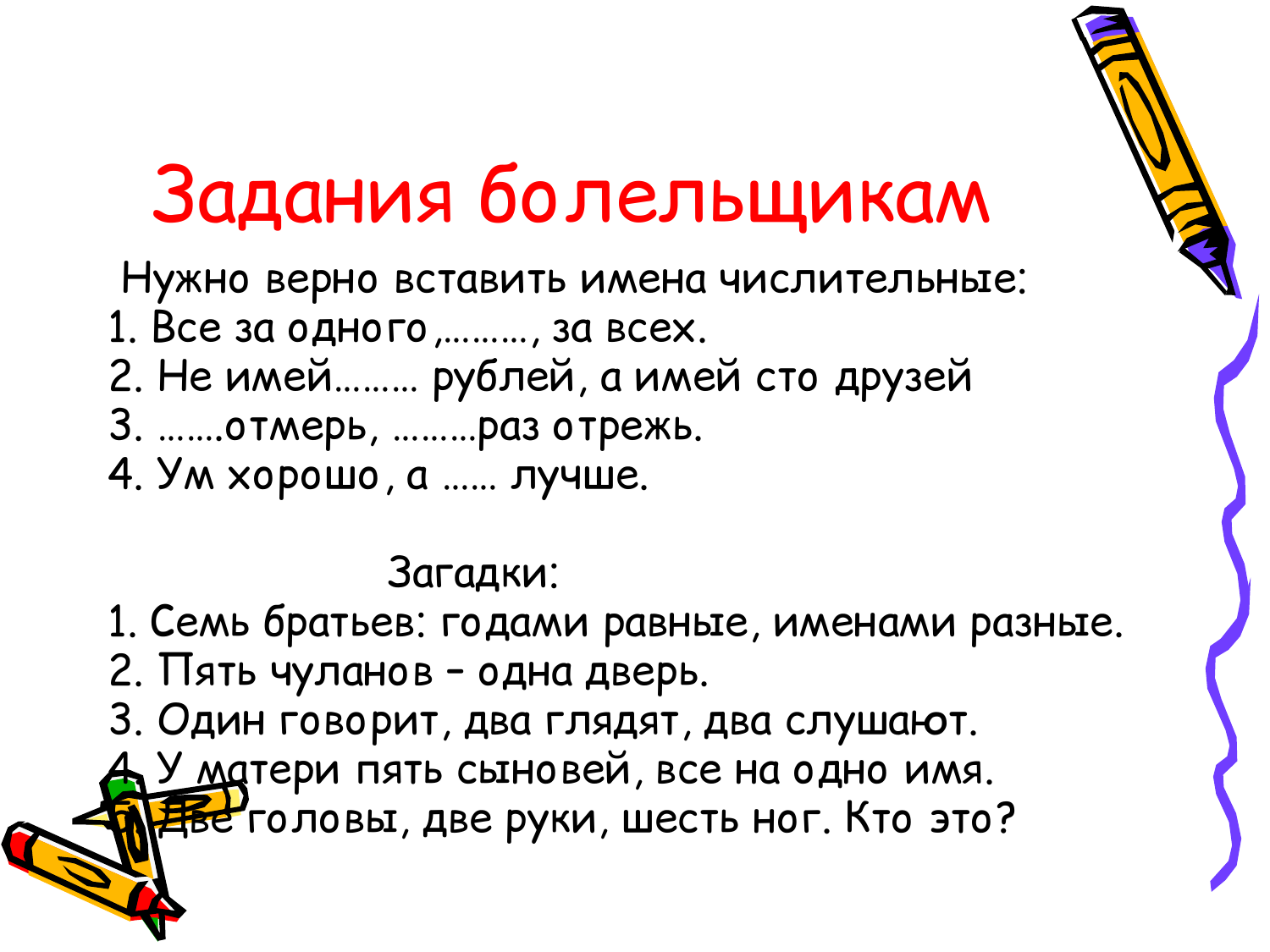

# Задания болельщикам
 Нужно верно вставить имена числительные:
1. Все за одного,………, за всех.
2. Не имей……… рублей, а имей сто друзей
3. …….отмерь, ………раз отрежь.
4. Ум хорошо, а …… лучше.

                      Загадки:
1. Семь братьев: годами равные, именами разные.
2. Пять чуланов – одна дверь.
3. Один говорит, два глядят, два слушают.
4. У матери пять сыновей, все на одно имя.
5. Две головы, две руки, шесть ног. Кто это?